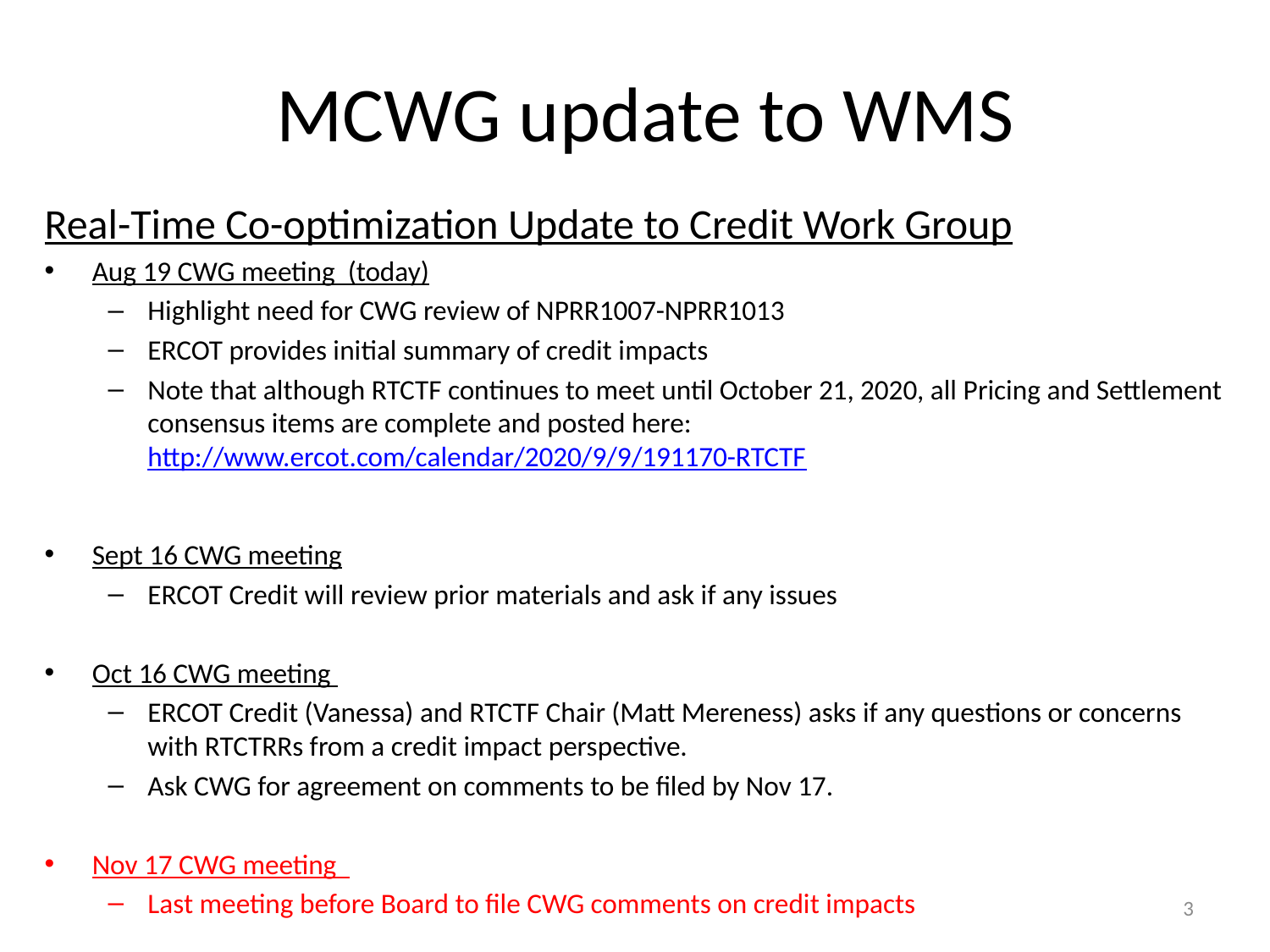

# MCWG update to WMS
Real-Time Co-optimization Update to Credit Work Group
Aug 19 CWG meeting  (today)
Highlight need for CWG review of NPRR1007-NPRR1013
ERCOT provides initial summary of credit impacts
Note that although RTCTF continues to meet until October 21, 2020, all Pricing and Settlement consensus items are complete and posted here: http://www.ercot.com/calendar/2020/9/9/191170-RTCTF

Sept 16 CWG meeting
ERCOT Credit will review prior materials and ask if any issues

Oct 16 CWG meeting
ERCOT Credit (Vanessa) and RTCTF Chair (Matt Mereness) asks if any questions or concerns with RTCTRRs from a credit impact perspective.
Ask CWG for agreement on comments to be filed by Nov 17.

Nov 17 CWG meeting
Last meeting before Board to file CWG comments on credit impacts
3